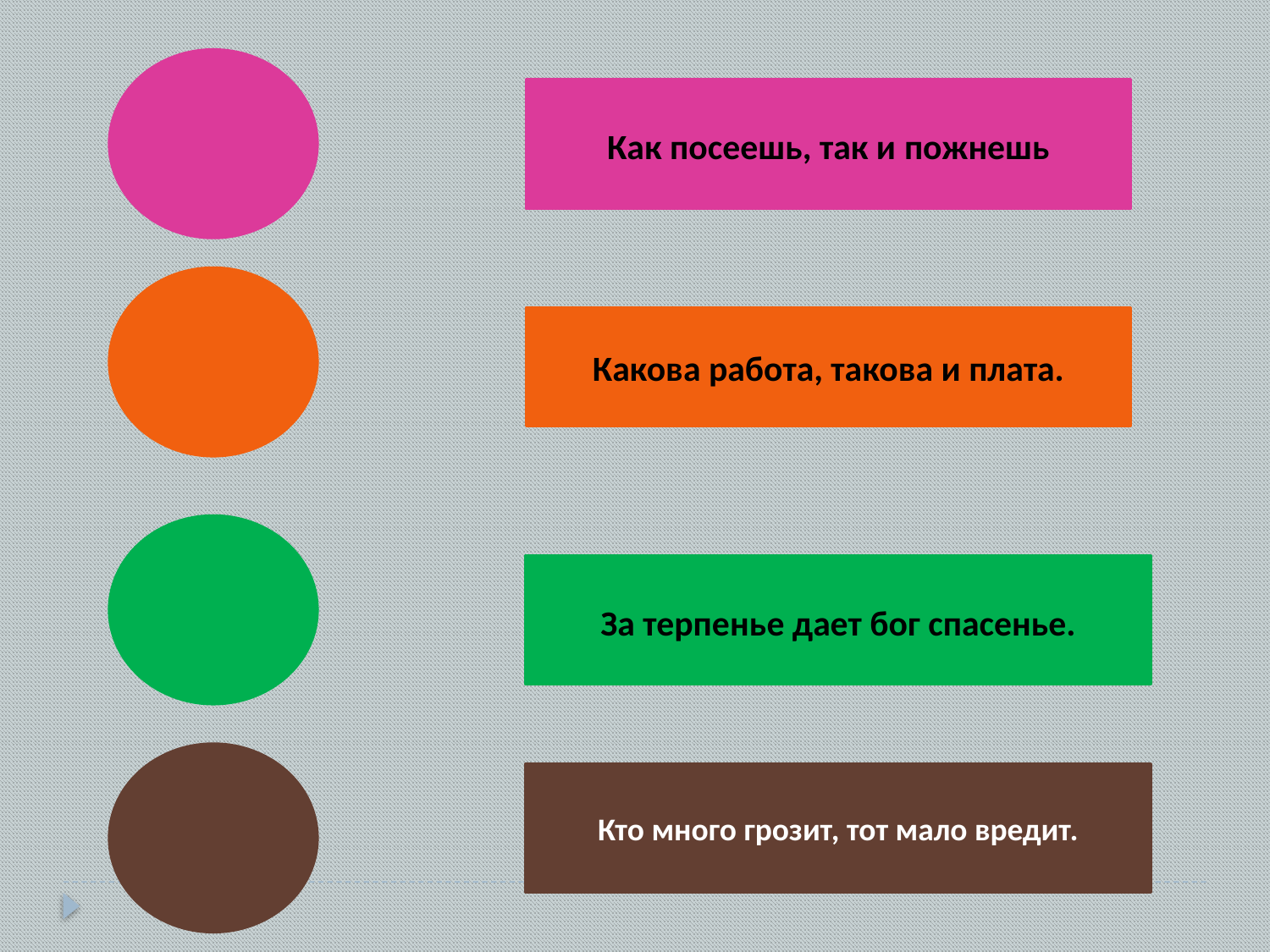

Как посеешь, так и пожнешь

Какова работа, такова и плата.

За терпенье дает бог спасенье.

Кто много грозит, тот мало вредит.